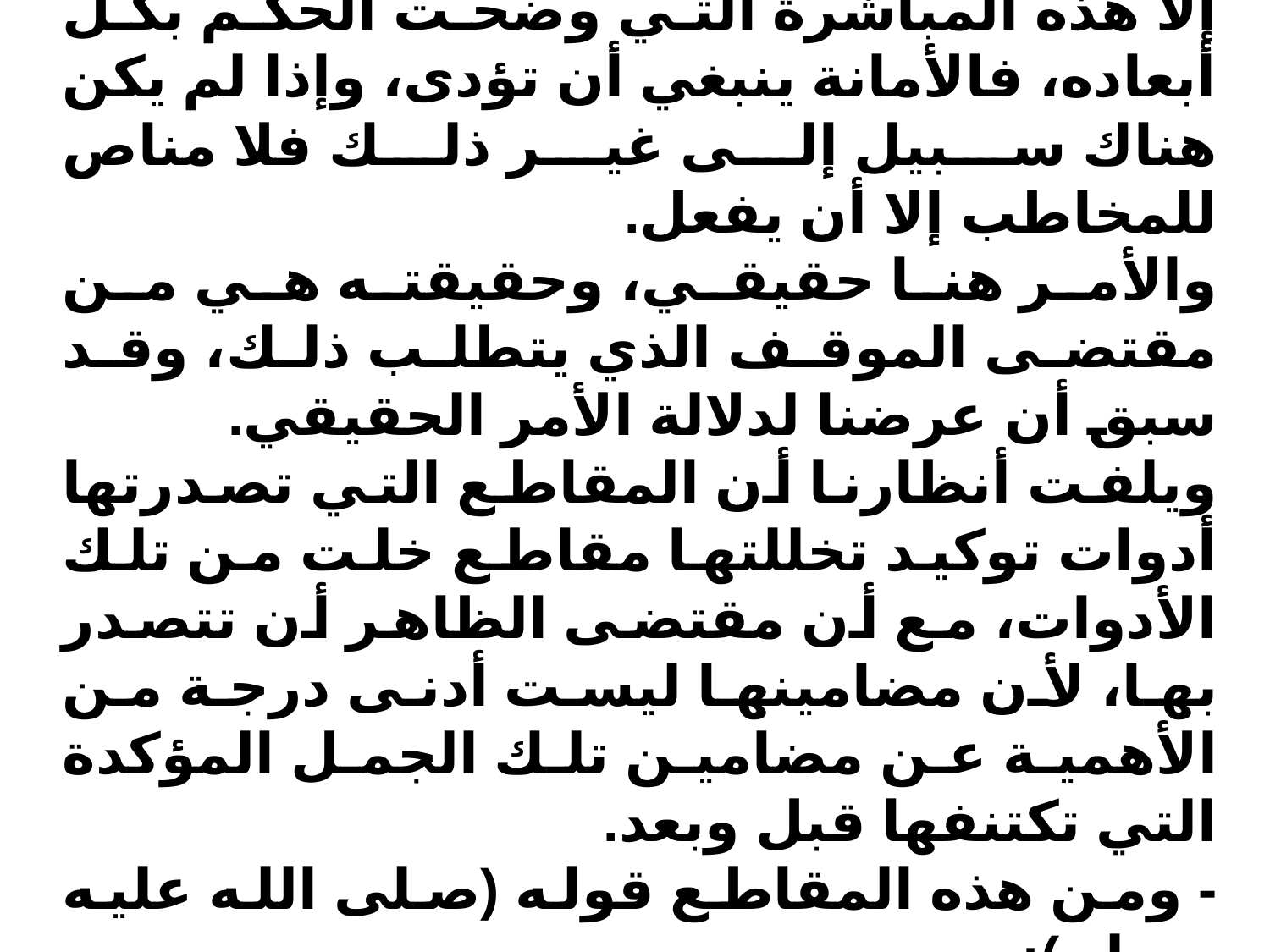

ونقف عند الفعل ((فليؤدها)) وهو مضارع مجزوم بلام الأمر جاء جواباً لشرط لا يحتمل إلا هذه المباشرة التي وضحت الحكم بكل أبعاده، فالأمانة ينبغي أن تؤدى، وإذا لم يكن هناك سبيل إلى غير ذلك فلا مناص للمخاطب إلا أن يفعل.
والأمر هنا حقيقي، وحقيقته هي من مقتضى الموقف الذي يتطلب ذلك، وقد سبق أن عرضنا لدلالة الأمر الحقيقي.
ويلفت أنظارنا أن المقاطع التي تصدرتها أدوات توكيد تخللتها مقاطع خلت من تلك الأدوات، مع أن مقتضى الظاهر أن تتصدر بها، لأن مضامينها ليست أدنى درجة من الأهمية عن مضامين تلك الجمل المؤكدة التي تكتنفها قبل وبعد.
- ومن هذه المقاطع قوله (صلى الله عليه وسلم):
((تظلمون ولا تظلمون))
((قضى الله أنه لا ربا))
 .